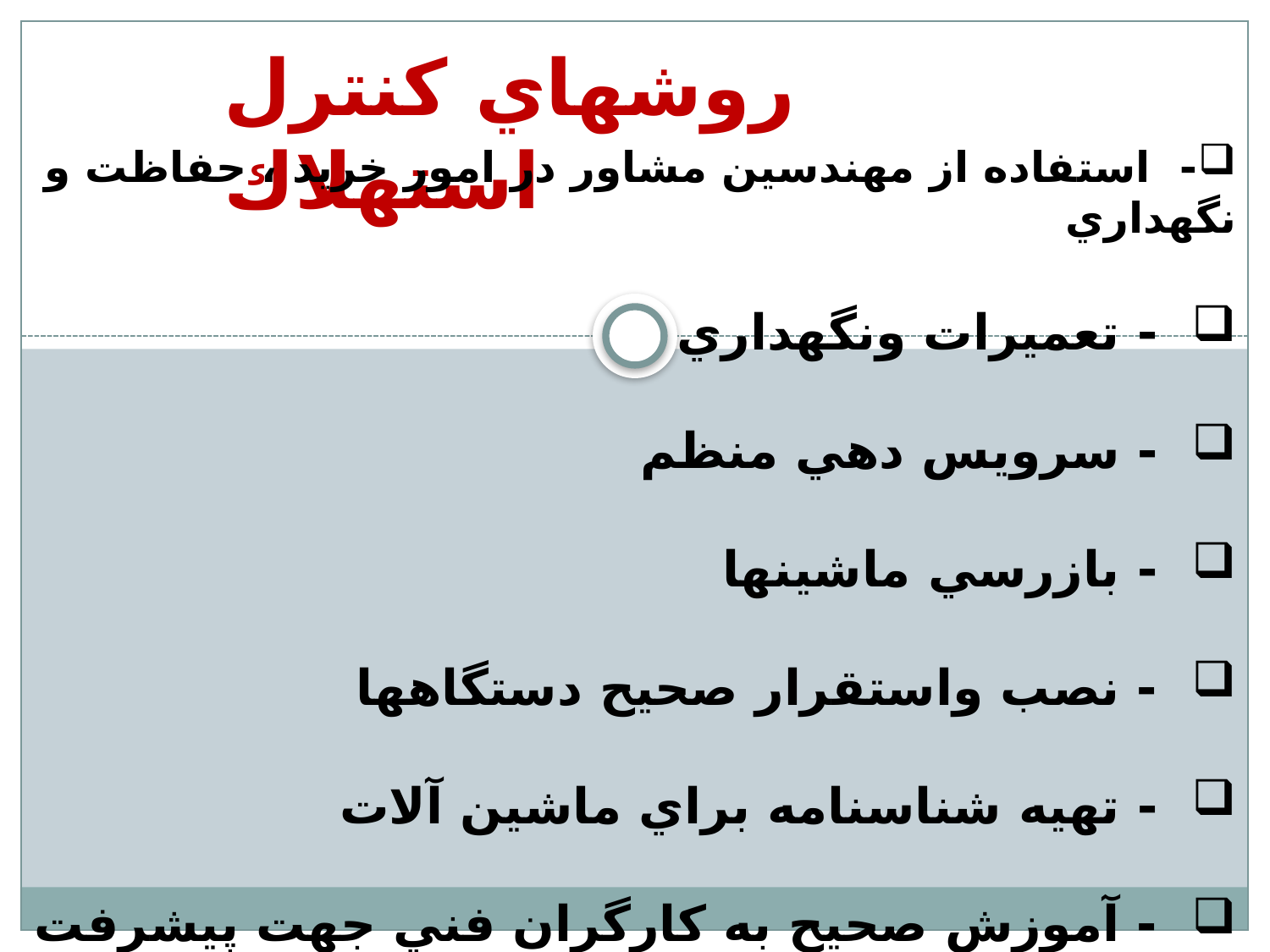

روشهاي كنترل استهلاك

-  استفاده از مهندسين مشاور در امور خريد ، حفاظت و نگهداري

  - تعميرات ونگهداري

  - سرويس دهي منظم

  - بازرسي ماشينها

  - نصب واستقرار صحيح دستگاهها

  - تهيه شناسنامه براي ماشين آلات

  - آموزش صحيح به كارگران فني جهت پيشرفت